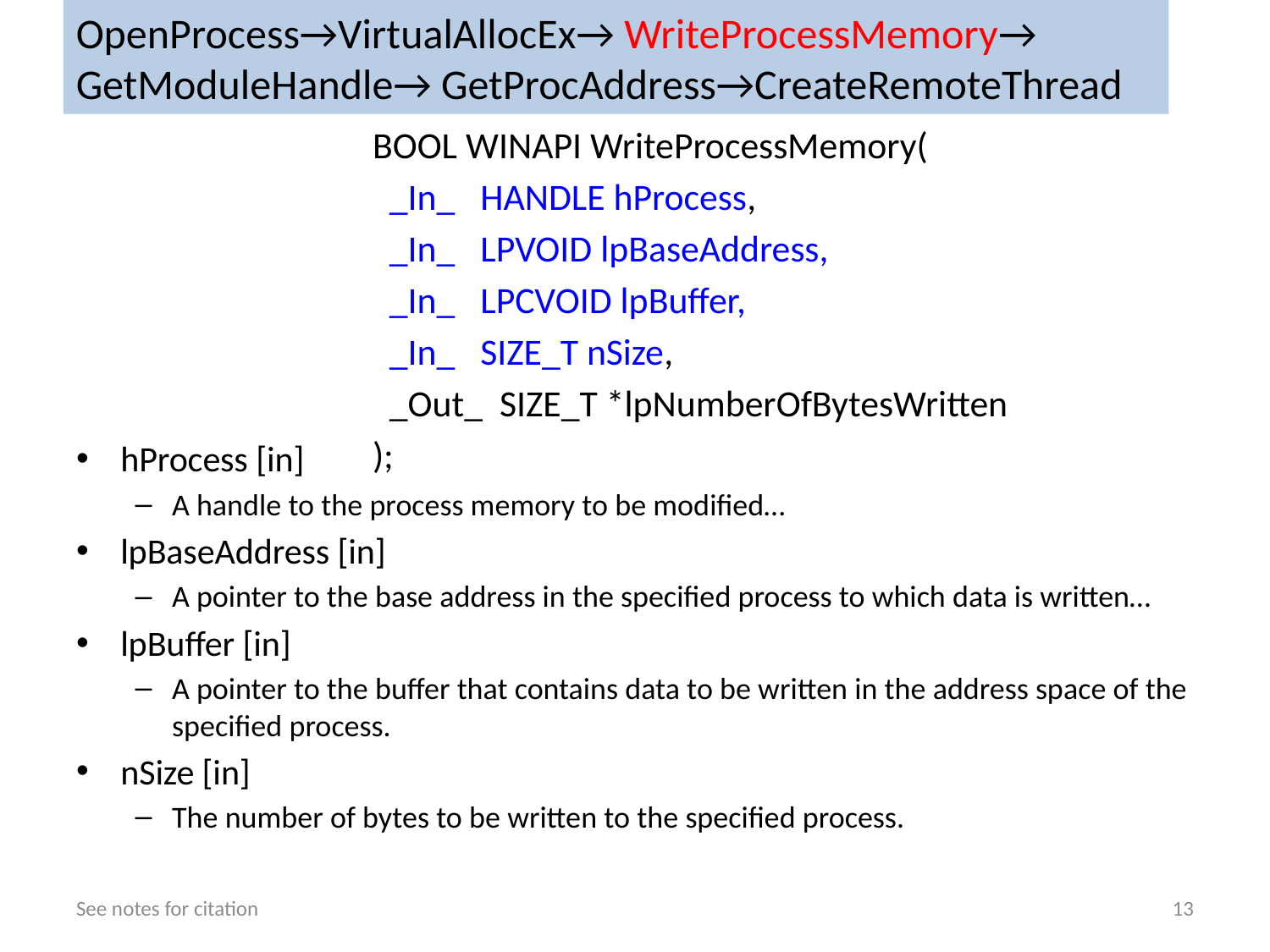

OpenProcess→VirtualAllocEx→ WriteProcessMemory→
GetModuleHandle→ GetProcAddress→CreateRemoteThread
BOOL WINAPI WriteProcessMemory(
  _In_   HANDLE hProcess,
  _In_   LPVOID lpBaseAddress,
  _In_   LPCVOID lpBuffer,
  _In_   SIZE_T nSize,
  _Out_  SIZE_T *lpNumberOfBytesWritten
);
hProcess [in]
A handle to the process memory to be modified…
lpBaseAddress [in]
A pointer to the base address in the specified process to which data is written…
lpBuffer [in]
A pointer to the buffer that contains data to be written in the address space of the specified process.
nSize [in]
The number of bytes to be written to the specified process.
See notes for citation
13